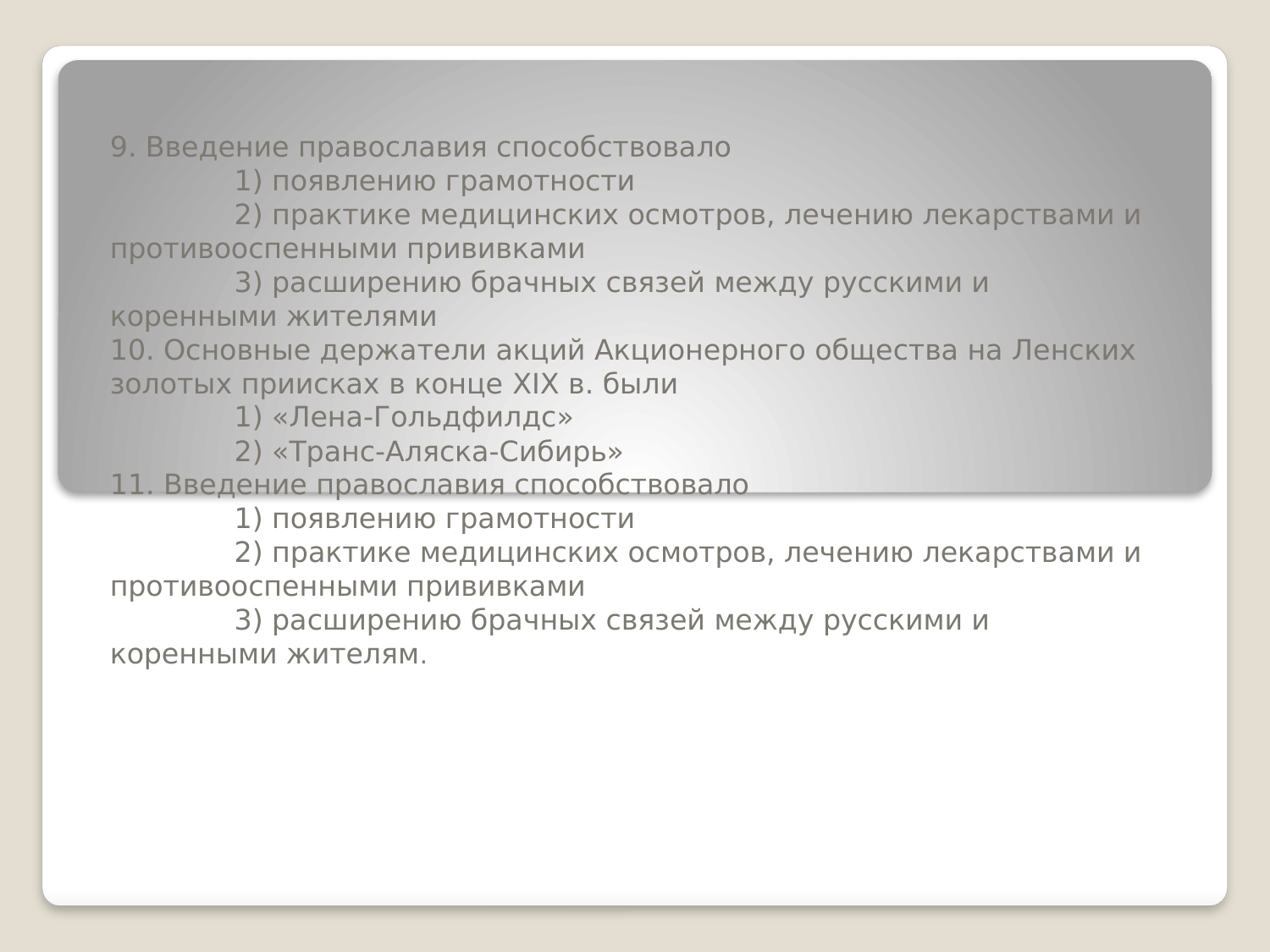

#
9. Введение православия способствовало
              1) появлению грамотности
              2) практике медицинских осмотров, лечению лекарствами и противооспенными прививками
              3) расширению брачных связей между русскими и коренными жителями
10. Основные держатели акций Акционерного общества на Ленских золотых приисках в конце XIX в. были
              1) «Лена-Гольдфилдс»
              2) «Транс-Аляска-Сибирь»
11. Введение православия способствовало
              1) появлению грамотности
              2) практике медицинских осмотров, лечению лекарствами и  противооспенными прививками
              3) расширению брачных связей между русскими и коренными жителям.